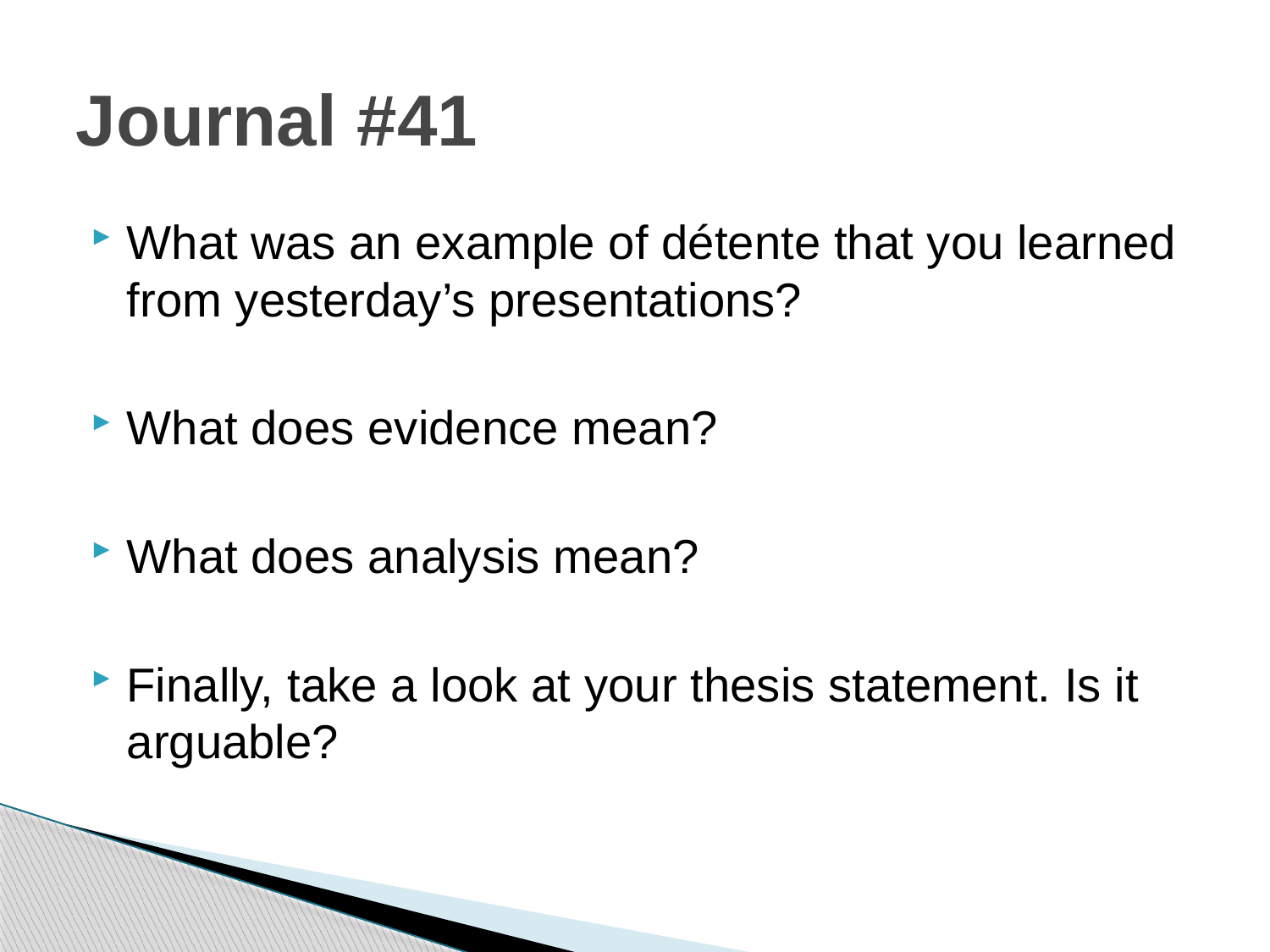

# Journal #41
What was an example of détente that you learned from yesterday’s presentations?

What does evidence mean?

What does analysis mean?

Finally, take a look at your thesis statement. Is it arguable?